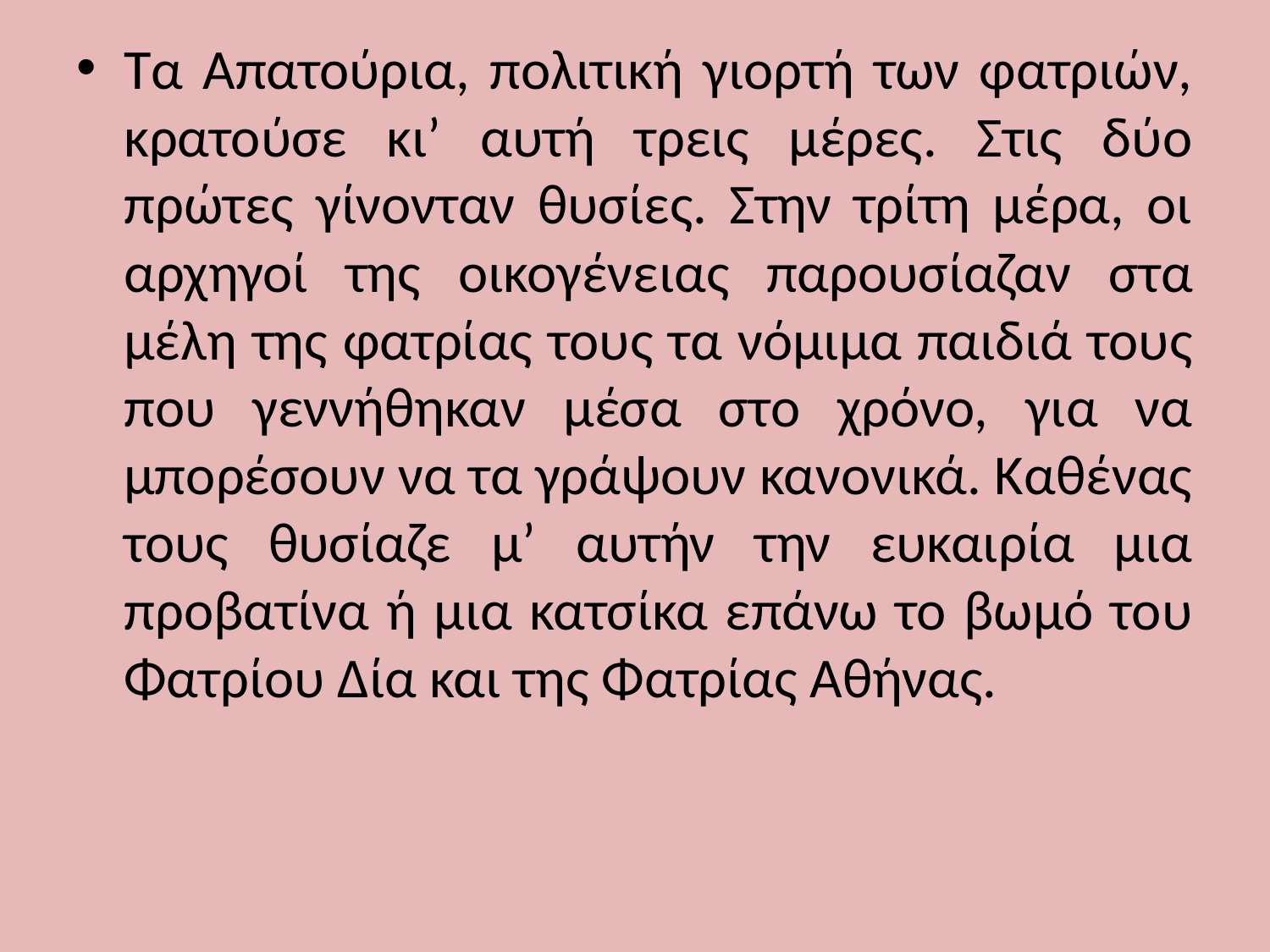

#
Τα Απατούρια, πολιτική γιορτή των φατριών, κρατούσε κι’ αυτή τρεις μέρες. Στις δύο πρώτες γίνονταν θυσίες. Στην τρίτη μέρα, οι αρχηγοί της οικογένειας παρουσίαζαν στα μέλη της φατρίας τους τα νόμιμα παιδιά τους που γεννήθηκαν μέσα στο χρόνο, για να μπορέσουν να τα γράψουν κανονικά. Καθένας τους θυσίαζε μ’ αυτήν την ευκαιρία μια προβατίνα ή μια κατσίκα επάνω το βωμό του Φατρίου Δία και της Φατρίας Αθήνας.